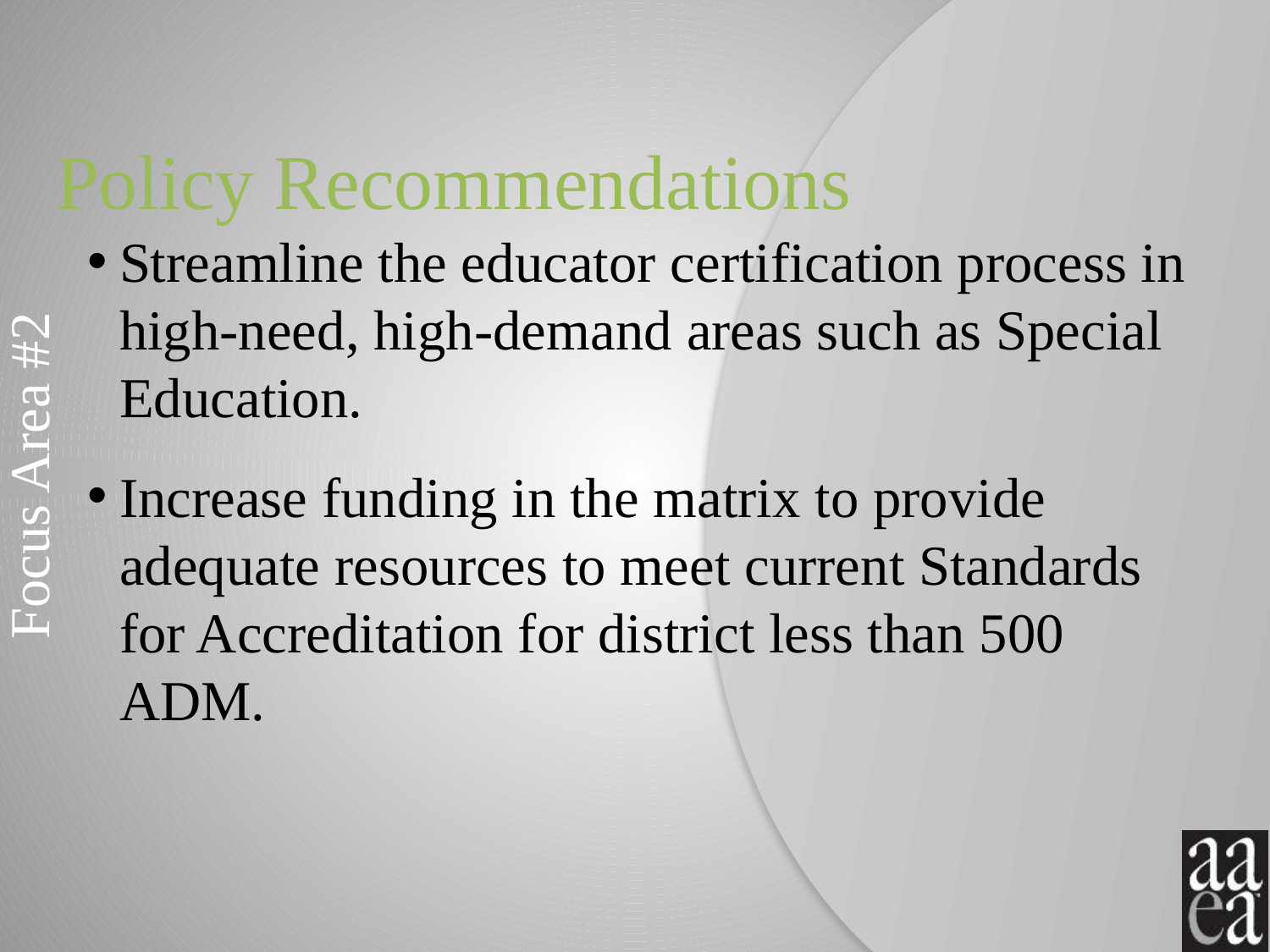

# Policy Recommendations
Streamline the educator certification process in high-need, high-demand areas such as Special Education.
Increase funding in the matrix to provide adequate resources to meet current Standards for Accreditation for district less than 500 ADM.

Focus Area #2